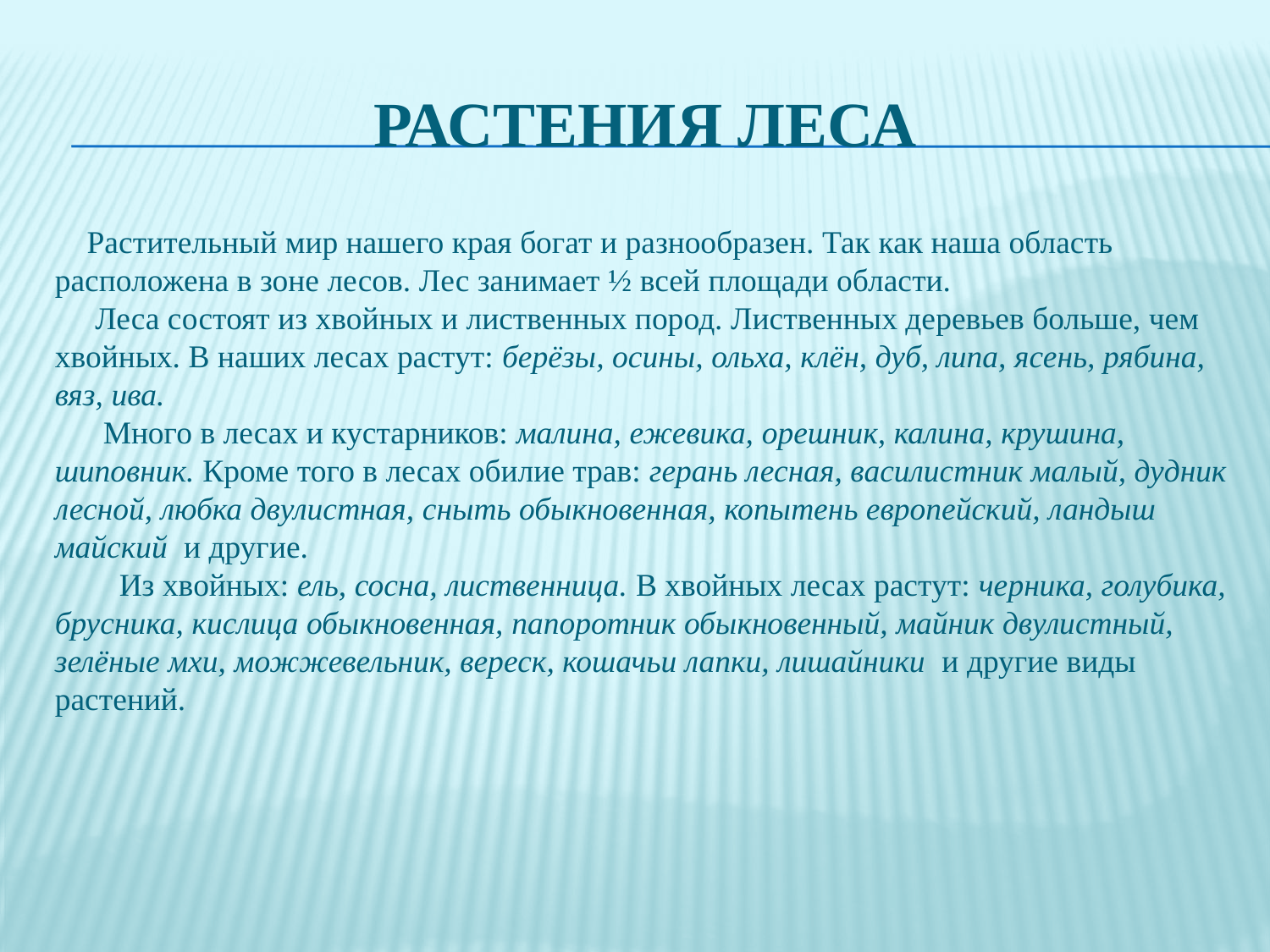

# Растения леса
    Растительный мир нашего края богат и разнообразен. Так как наша область расположена в зоне лесов. Лес занимает ½ всей площади области.
     Леса состоят из хвойных и лиственных пород. Лиственных деревьев больше, чем хвойных. В наших лесах растут: берёзы, осины, ольха, клён, дуб, липа, ясень, рябина, вяз, ива.
      Много в лесах и кустарников: малина, ежевика, орешник, калина, крушина, шиповник. Кроме того в лесах обилие трав: герань лесная, василистник малый, дудник лесной, любка двулистная, сныть обыкновенная, копытень европейский, ландыш майский  и другие.
        Из хвойных: ель, сосна, лиственница. В хвойных лесах растут: черника, голубика, брусника, кислица обыкновенная, папоротник обыкновенный, майник двулистный, зелёные мхи, можжевельник, вереск, кошачьи лапки, лишайники  и другие виды растений.